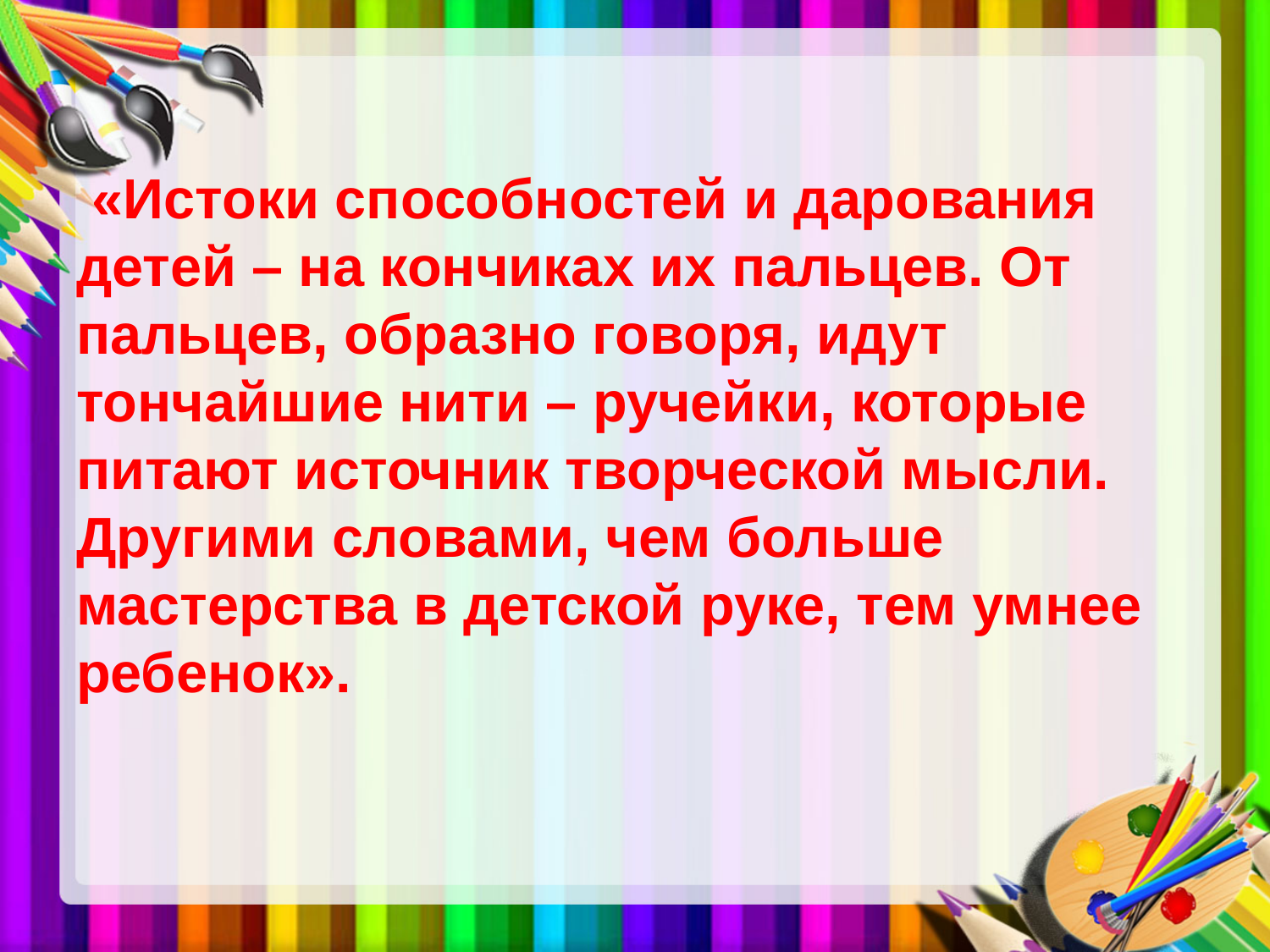

«Истоки способностей и дарования детей – на кончиках их пальцев. От пальцев, образно говоря, идут тончайшие нити – ручейки, которые питают источник творческой мысли. Другими словами, чем больше мастерства в детской руке, тем умнее ребенок».